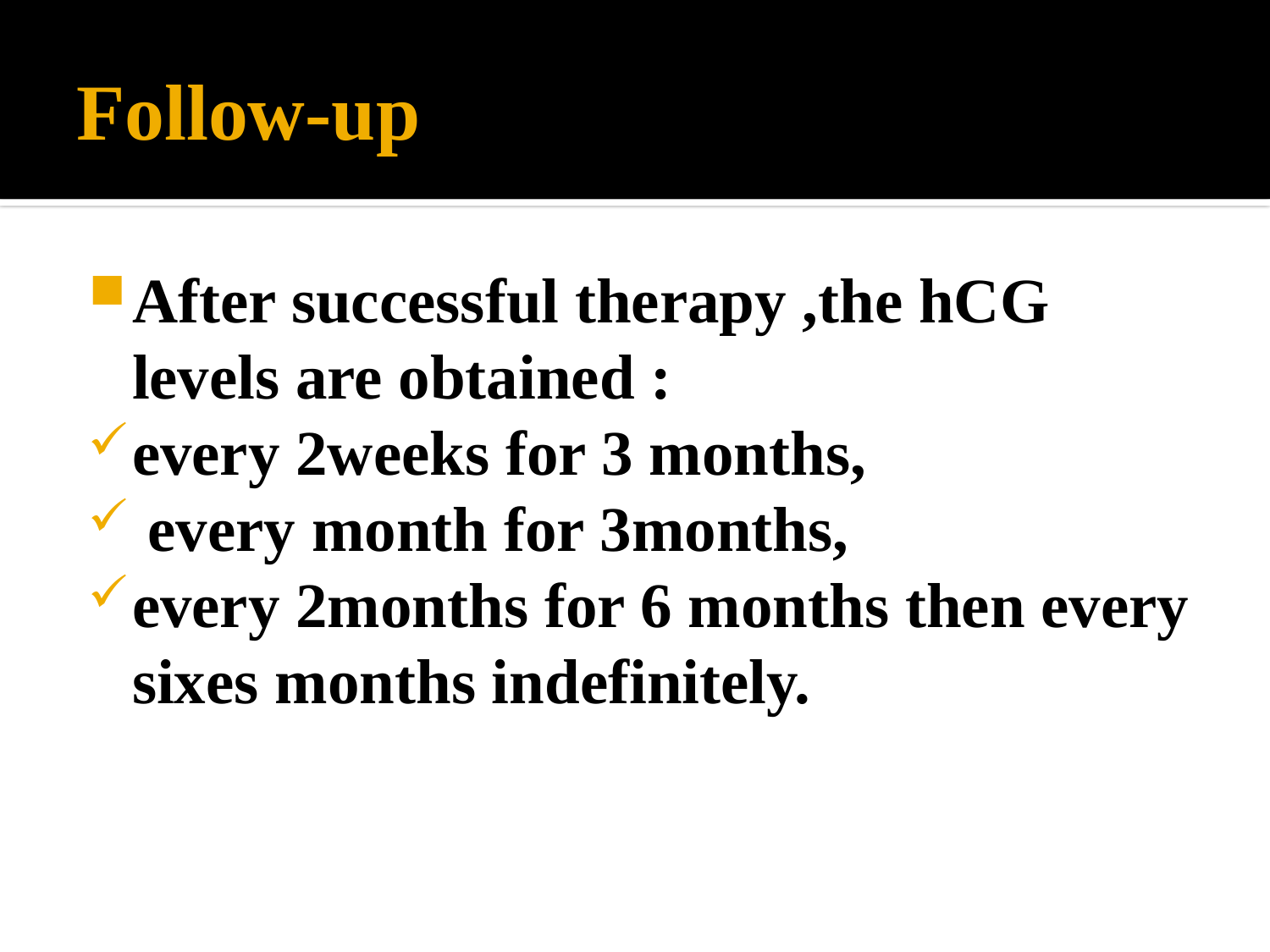

# Follow-up
After successful therapy ,the hCG levels are obtained :
every 2weeks for 3 months,
 every month for 3months,
every 2months for 6 months then every sixes months indefinitely.